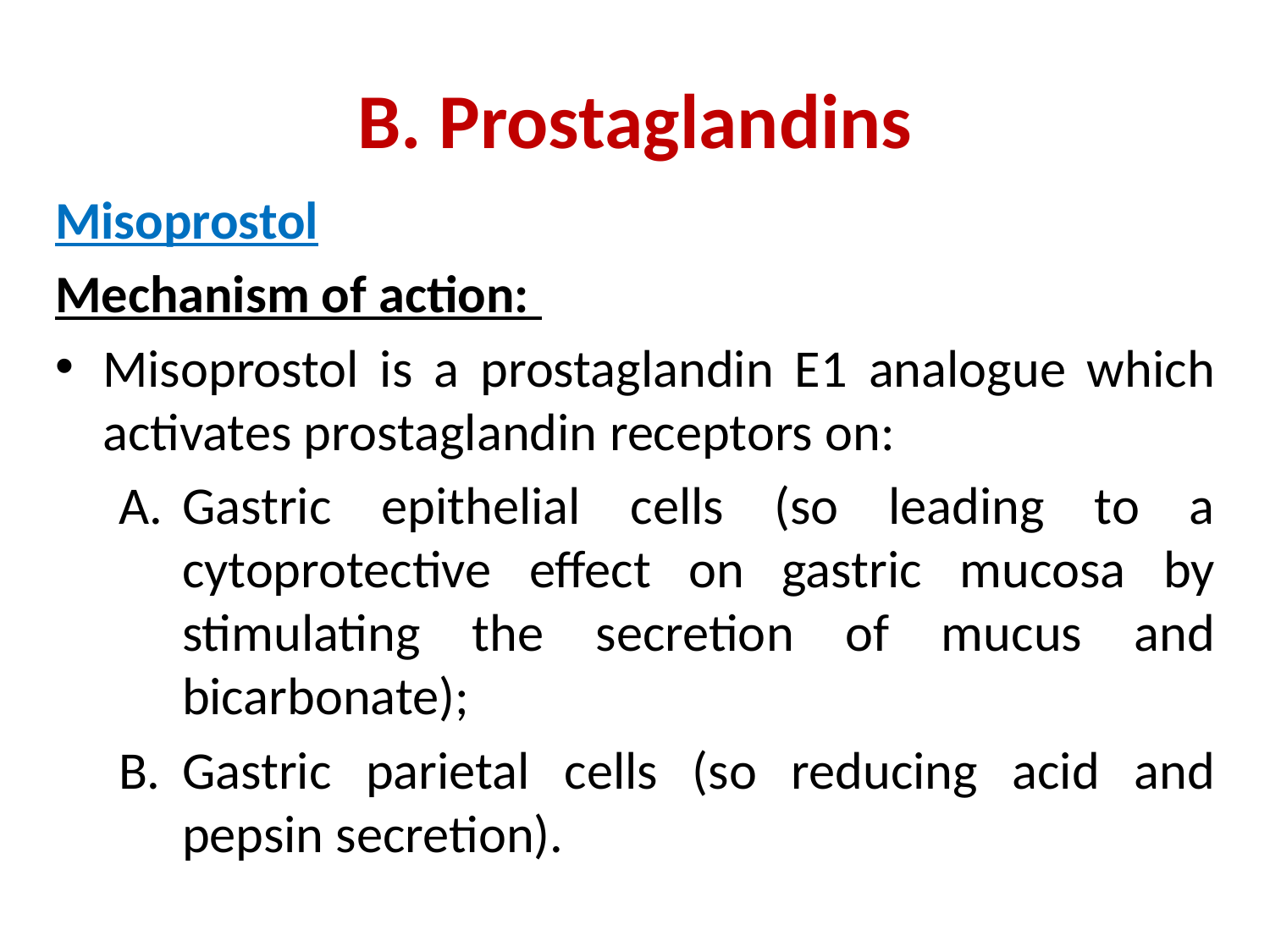

# B. Prostaglandins
Misoprostol
Mechanism of action:
Misoprostol is a prostaglandin E1 analogue which activates prostaglandin receptors on:
Gastric epithelial cells (so leading to a cytoprotective effect on gastric mucosa by stimulating the secretion of mucus and bicarbonate);
Gastric parietal cells (so reducing acid and pepsin secretion).